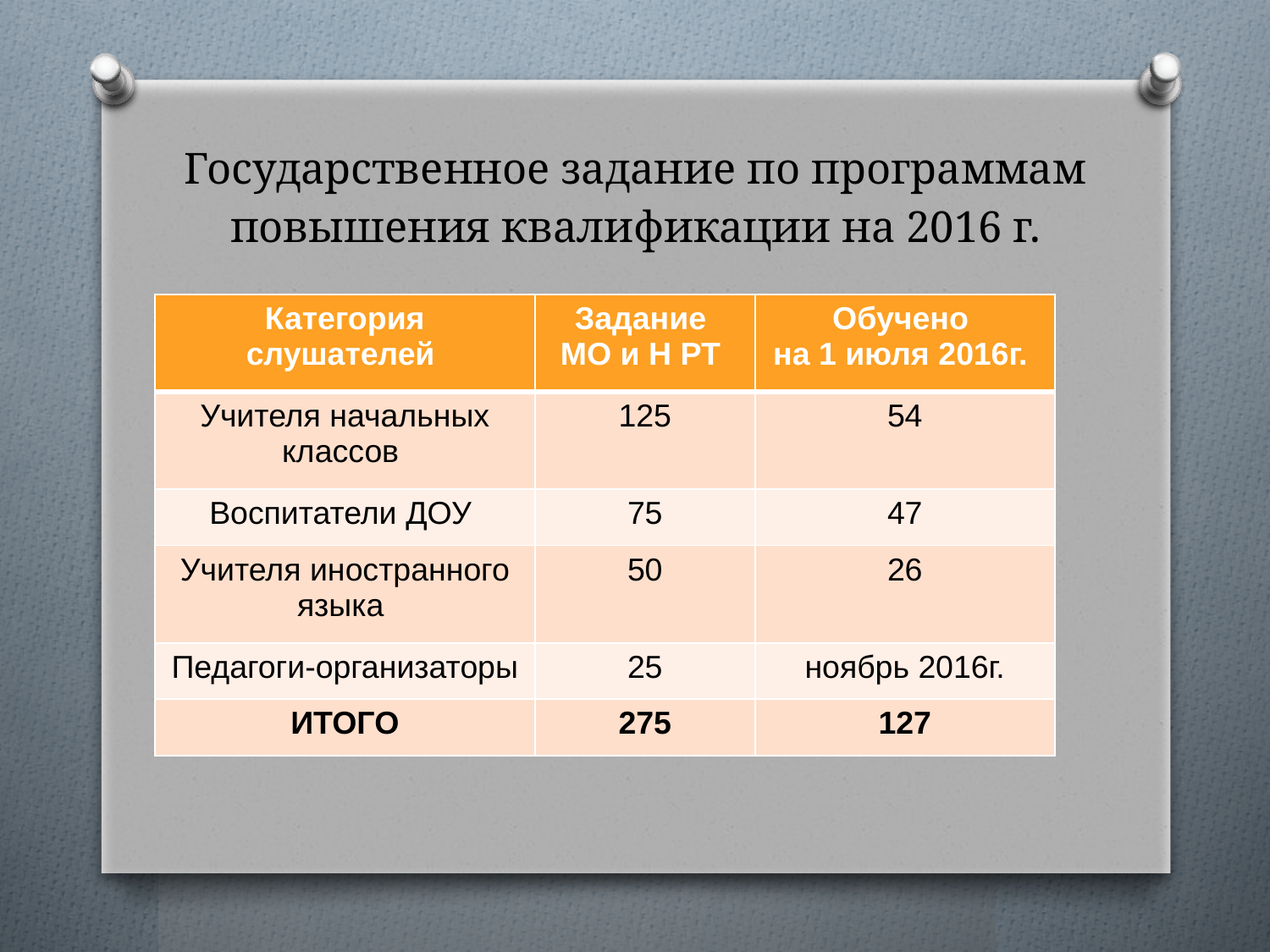

# Государственное задание по программам повышения квалификации на 2016 г.
| Категория слушателей | Задание МО и Н РТ | Обучено на 1 июля 2016г. |
| --- | --- | --- |
| Учителя начальных классов | 125 | 54 |
| Воспитатели ДОУ | 75 | 47 |
| Учителя иностранного языка | 50 | 26 |
| Педагоги-организаторы | 25 | ноябрь 2016г. |
| ИТОГО | 275 | 127 |